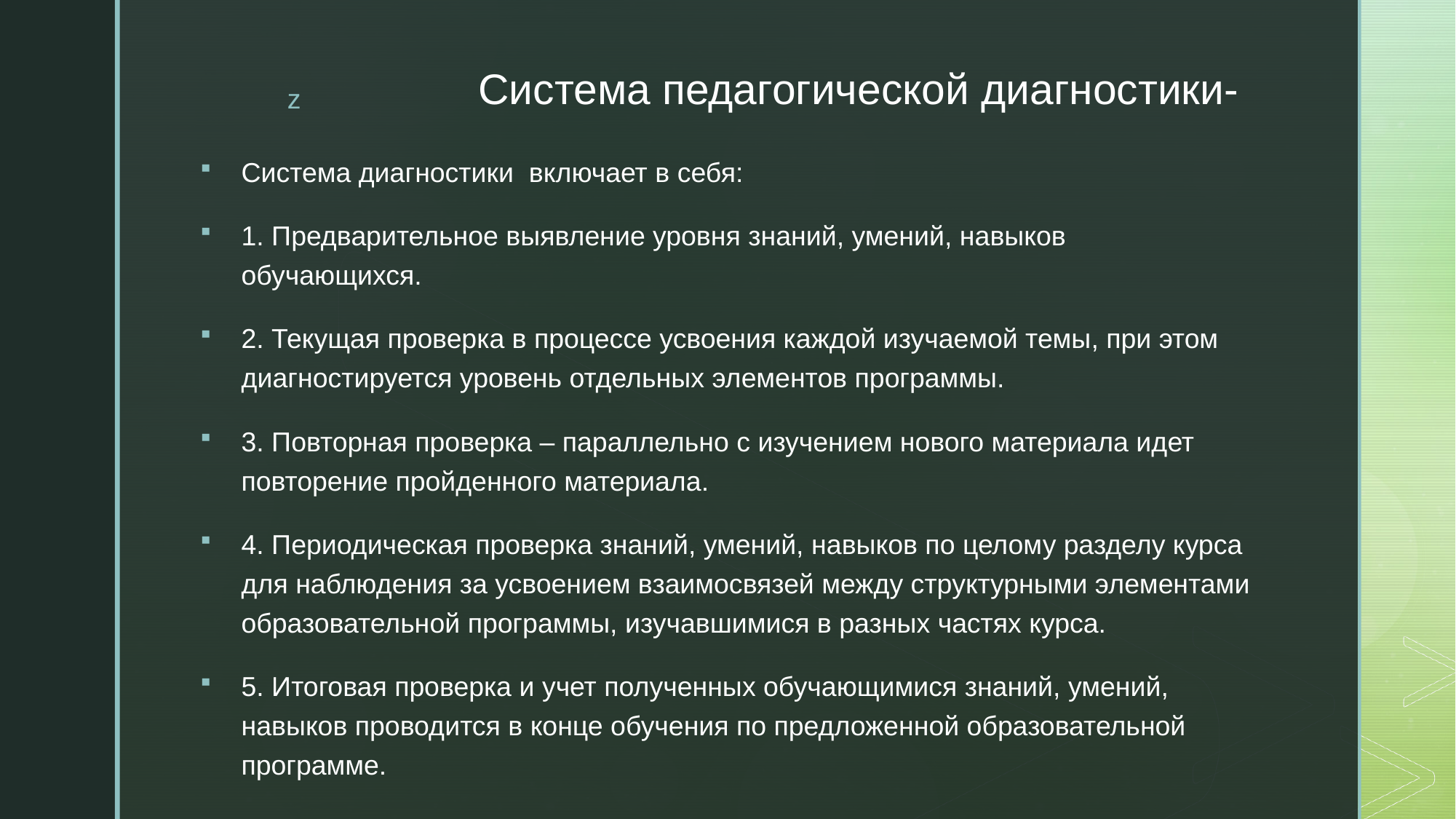

# Система педагогической диагностики-
Система диагностики  включает в себя:
1. Предварительное выявление уровня знаний, умений, навыков обучающихся.
2. Текущая проверка в процессе усвоения каждой изучаемой темы, при этом диагностируется уровень отдельных элементов программы.
3. Повторная проверка – параллельно с изучением нового материала идет повторение пройденного материала.
4. Периодическая проверка знаний, умений, навыков по целому разделу курса для наблюдения за усвоением взаимосвязей между структурными элементами образовательной программы, изучавшимися в разных частях курса.
5. Итоговая проверка и учет полученных обучающимися знаний, умений, навыков проводится в конце обучения по предложенной образовательной программе.